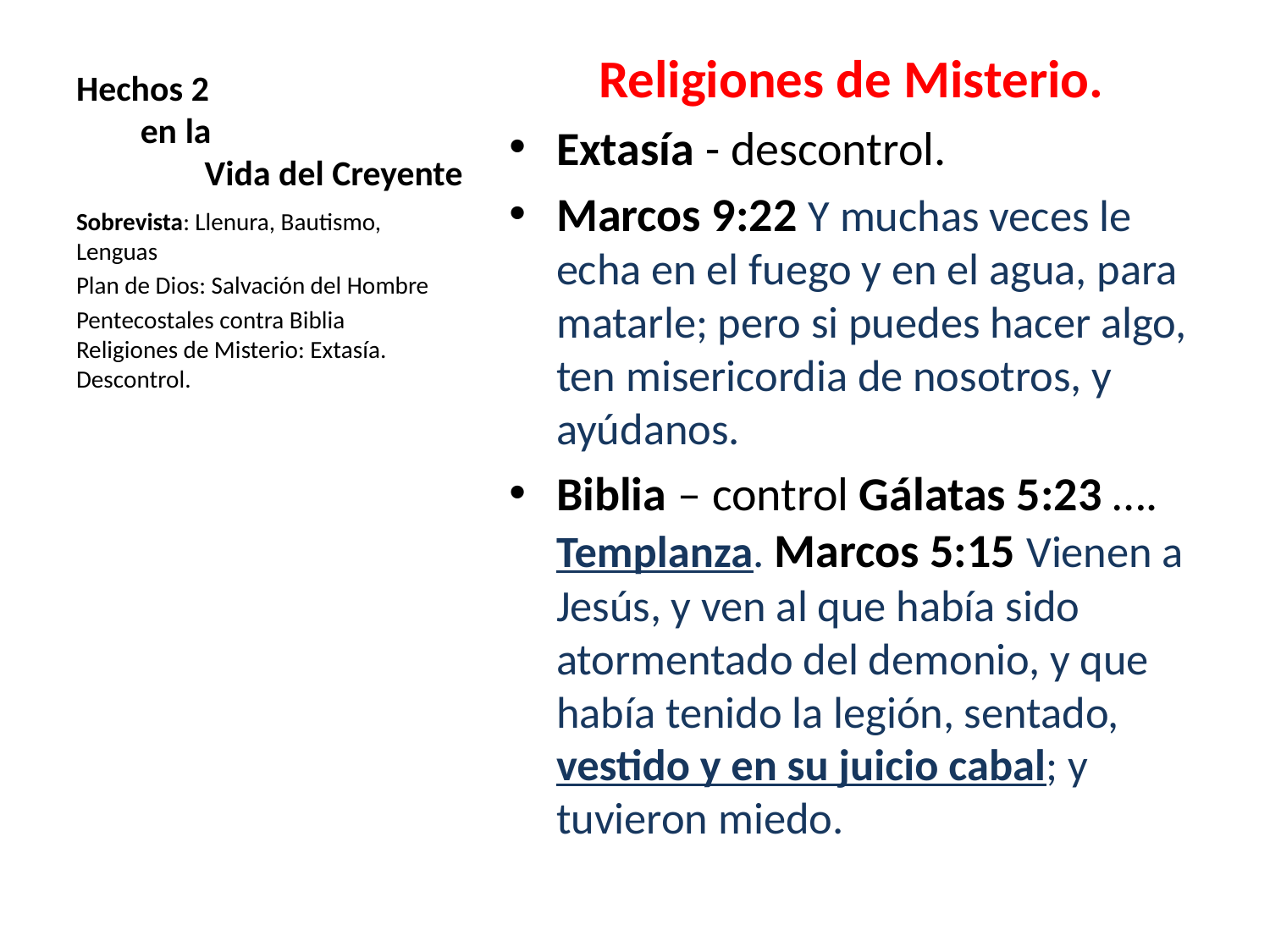

# Hechos 2 en la Vida del Creyente
Religiones de Misterio.
Extasía - descontrol.
Marcos 9:22 Y muchas veces le echa en el fuego y en el agua, para matarle; pero si puedes hacer algo, ten misericordia de nosotros, y ayúdanos.
Biblia – control Gálatas 5:23 …. Templanza. Marcos 5:15 ​Vienen a Jesús, y ven al que había sido atormentado del demonio, y que había tenido la legión, sentado, vestido y en su juicio cabal; y tuvieron miedo.

Sobrevista: Llenura, Bautismo,  Lenguas
Plan de Dios: Salvación del Hombre
Pentecostales contra Biblia
Religiones de Misterio: Extasía. Descontrol.